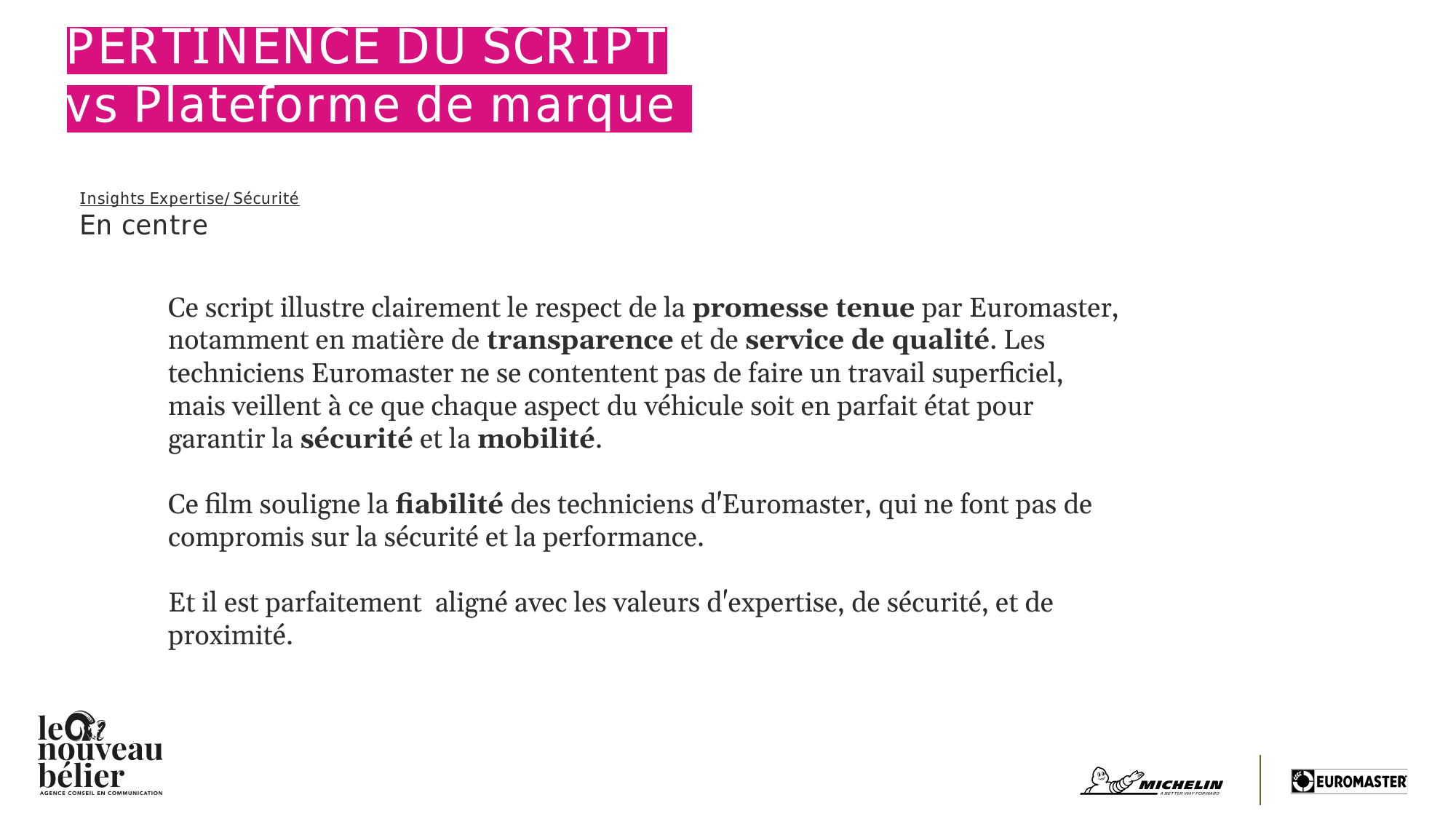

PERTINENCE DU SCRIPT vs Plateforme de marque
Insights Expertise/Sécurité
En centre
Ce script illustre clairement le respect de la promesse tenue par Euromaster, notamment en matière de transparence et de service de qualité. Les techniciens Euromaster ne se contentent pas de faire un travail superficiel, mais veillent à ce que chaque aspect du véhicule soit en parfait état pour garantir la sécurité et la mobilité.
Ce film souligne la fiabilité des techniciens d'Euromaster, qui ne font pas de compromis sur la sécurité et la performance.

Et il est parfaitement  aligné avec les valeurs d'expertise, de sécurité, et de proximité.